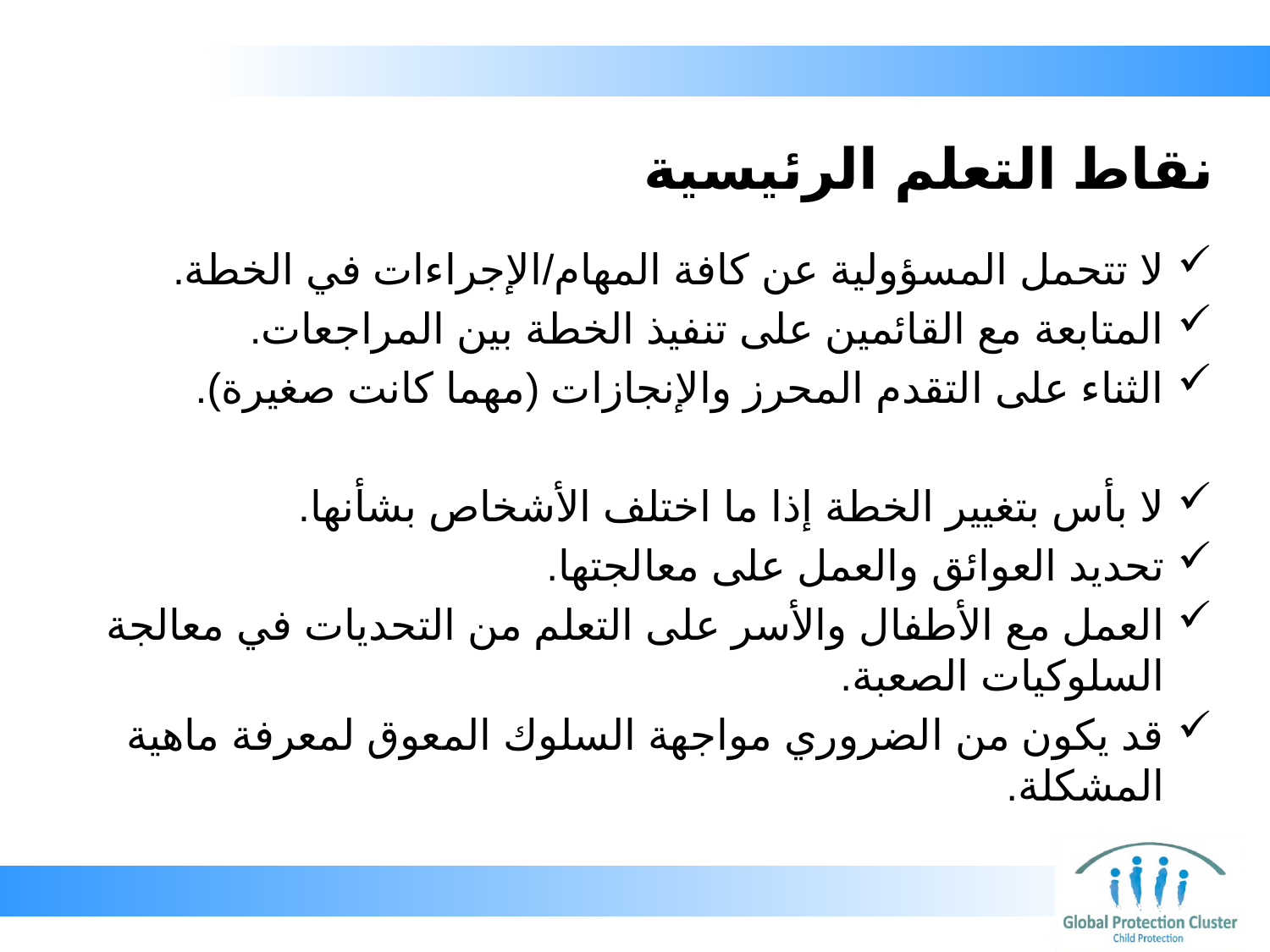

# نقاط التعلم الرئيسية
لا تتحمل المسؤولية عن كافة المهام/الإجراءات في الخطة.
المتابعة مع القائمين على تنفيذ الخطة بين المراجعات.
الثناء على التقدم المحرز والإنجازات (مهما كانت صغيرة).

لا بأس بتغيير الخطة إذا ما اختلف الأشخاص بشأنها.
تحديد العوائق والعمل على معالجتها.
العمل مع الأطفال والأسر على التعلم من التحديات في معالجة السلوكيات الصعبة.
قد يكون من الضروري مواجهة السلوك المعوق لمعرفة ماهية المشكلة.